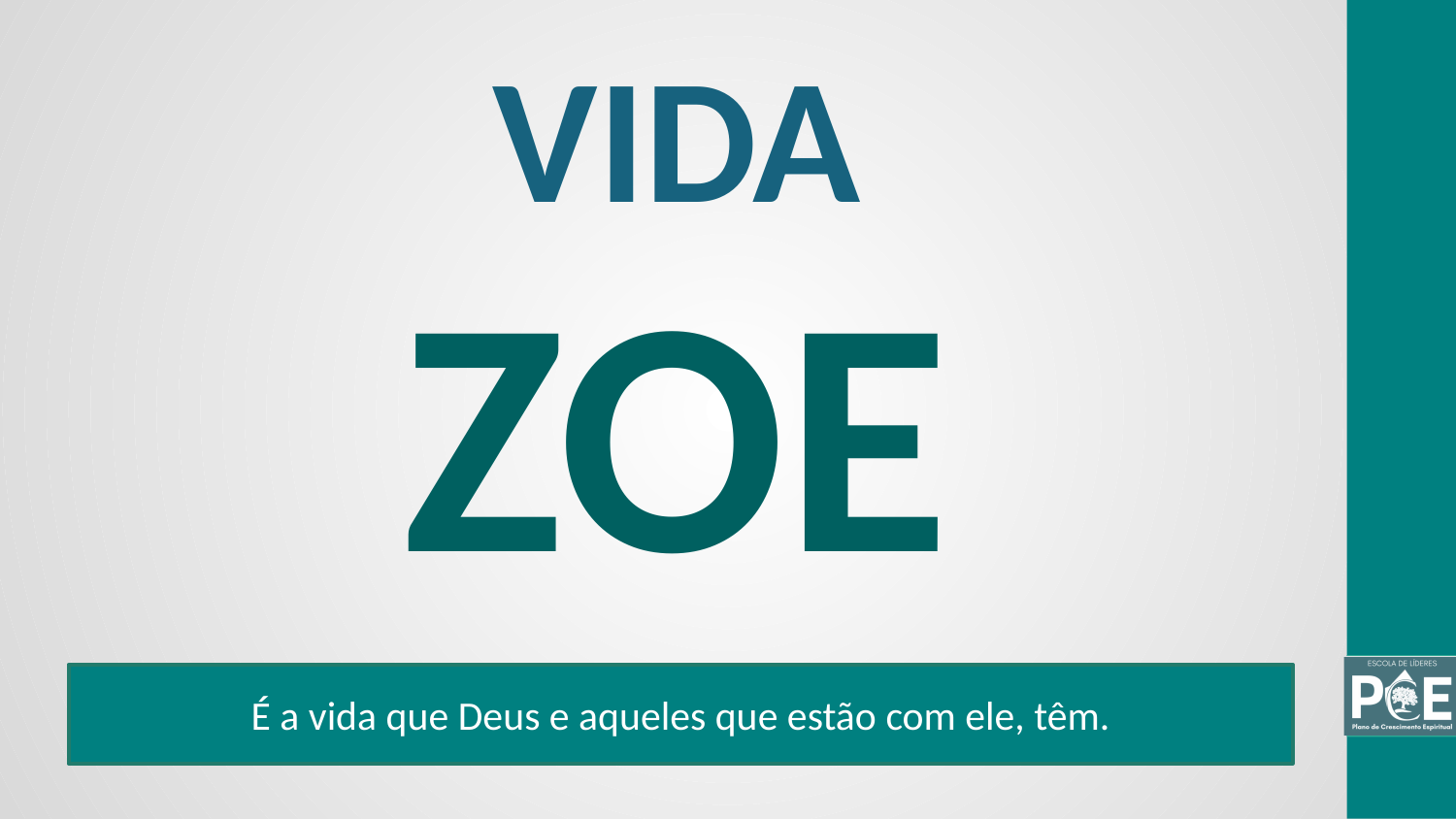

VIDA
ZOE

É a vida que Deus e aqueles que estão com ele, têm.